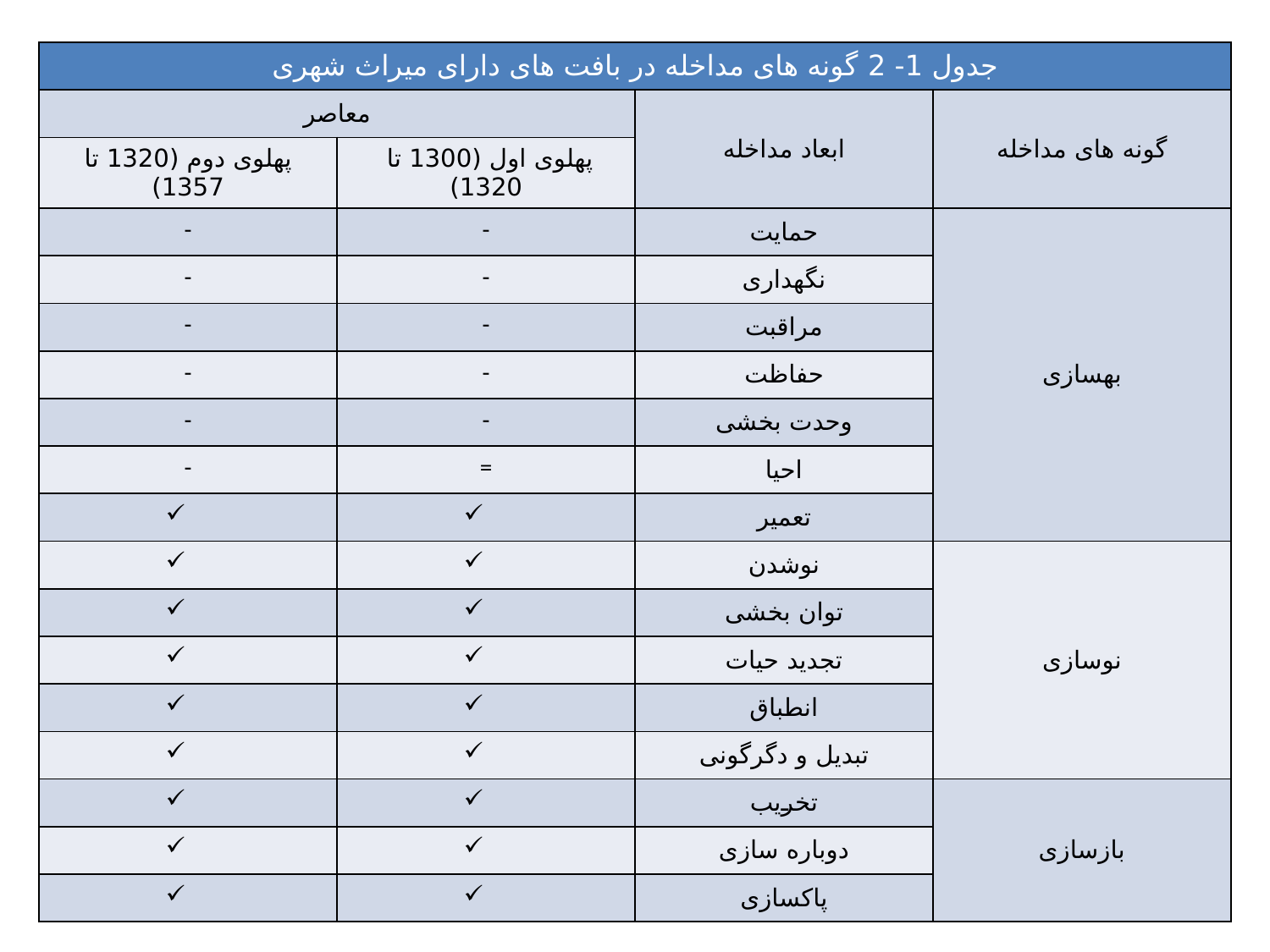

| جدول 1- 2 گونه های مداخله در بافت های دارای میراث شهری |  |  |  |
| --- | --- | --- | --- |
| معاصر |  | ابعاد مداخله | گونه های مداخله |
| پهلوی دوم (1320 تا 1357) | پهلوی اول (1300 تا 1320) |  |  |
| - | - | حمایت | بهسازی |
| - | - | نگهداری |  |
| - | - | مراقبت |  |
| - | - | حفاظت |  |
| - | - | وحدت بخشی |  |
| - | = | احیا |  |
|  |  | تعمیر |  |
|  |  | نوشدن | نوسازی |
|  |  | توان بخشی |  |
|  |  | تجدید حیات |  |
|  |  | انطباق |  |
|  |  | تبدیل و دگرگونی |  |
|  |  | تخریب | بازسازی |
|  |  | دوباره سازی |  |
|  |  | پاکسازی |  |